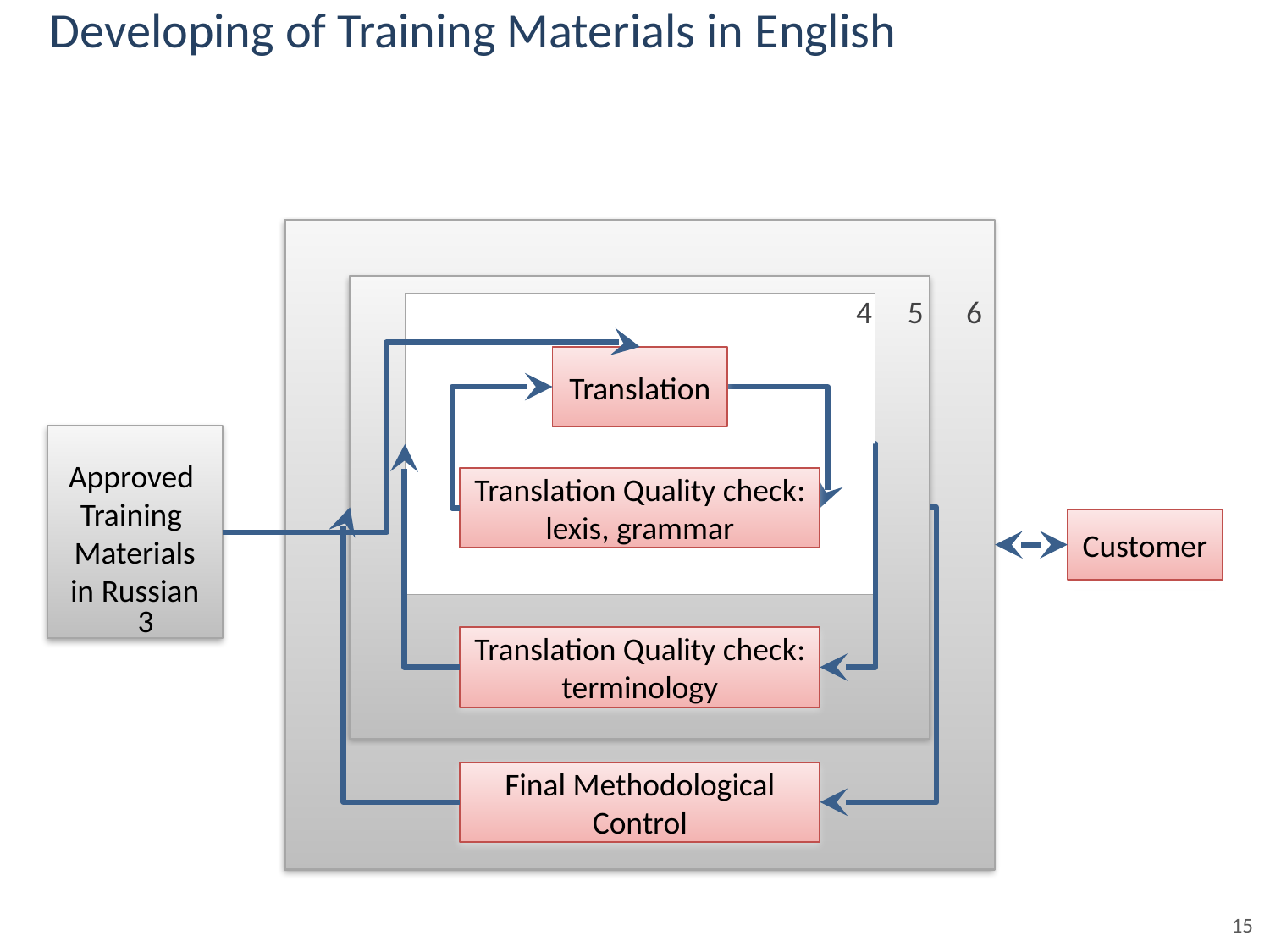

# Developing of Training Materials in English

4
5
6

Translation
Approved
Training
Materials
in Russian
Translation Quality check: lexis, grammar
Customer
3
Translation Quality check: terminology
Final Methodological
Control
15
© ROSATOM-CICE&T